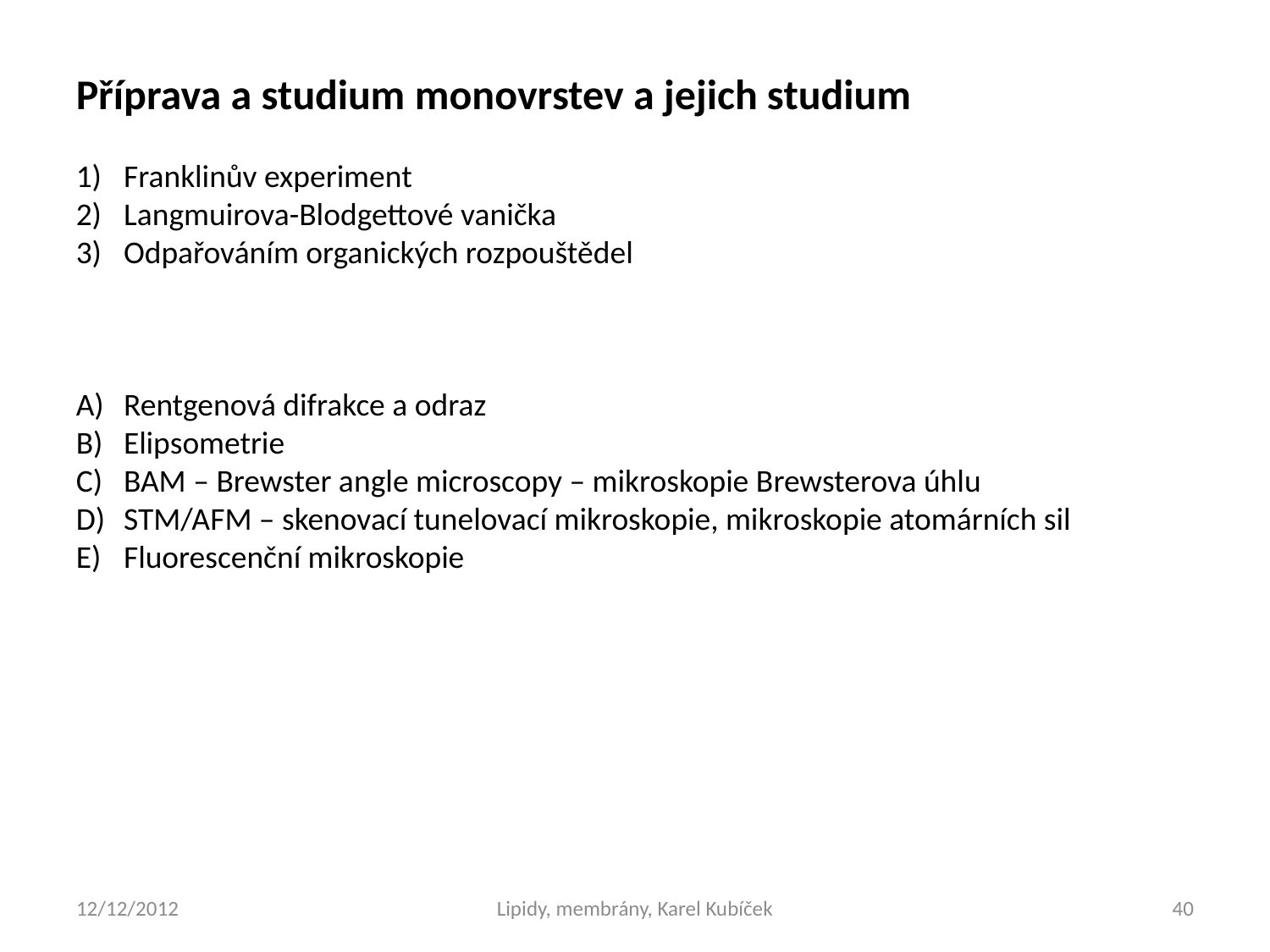

Příprava a studium monovrstev a jejich studium

Franklinův experiment
Langmuirova-Blodgettové vanička
Odpařováním organických rozpouštědel

Rentgenová difrakce a odraz
Elipsometrie
BAM – Brewster angle microscopy – mikroskopie Brewsterova úhlu
STM/AFM – skenovací tunelovací mikroskopie, mikroskopie atomárních sil
Fluorescenční mikroskopie

12/12/2012
Lipidy, membrány, Karel Kubíček
40